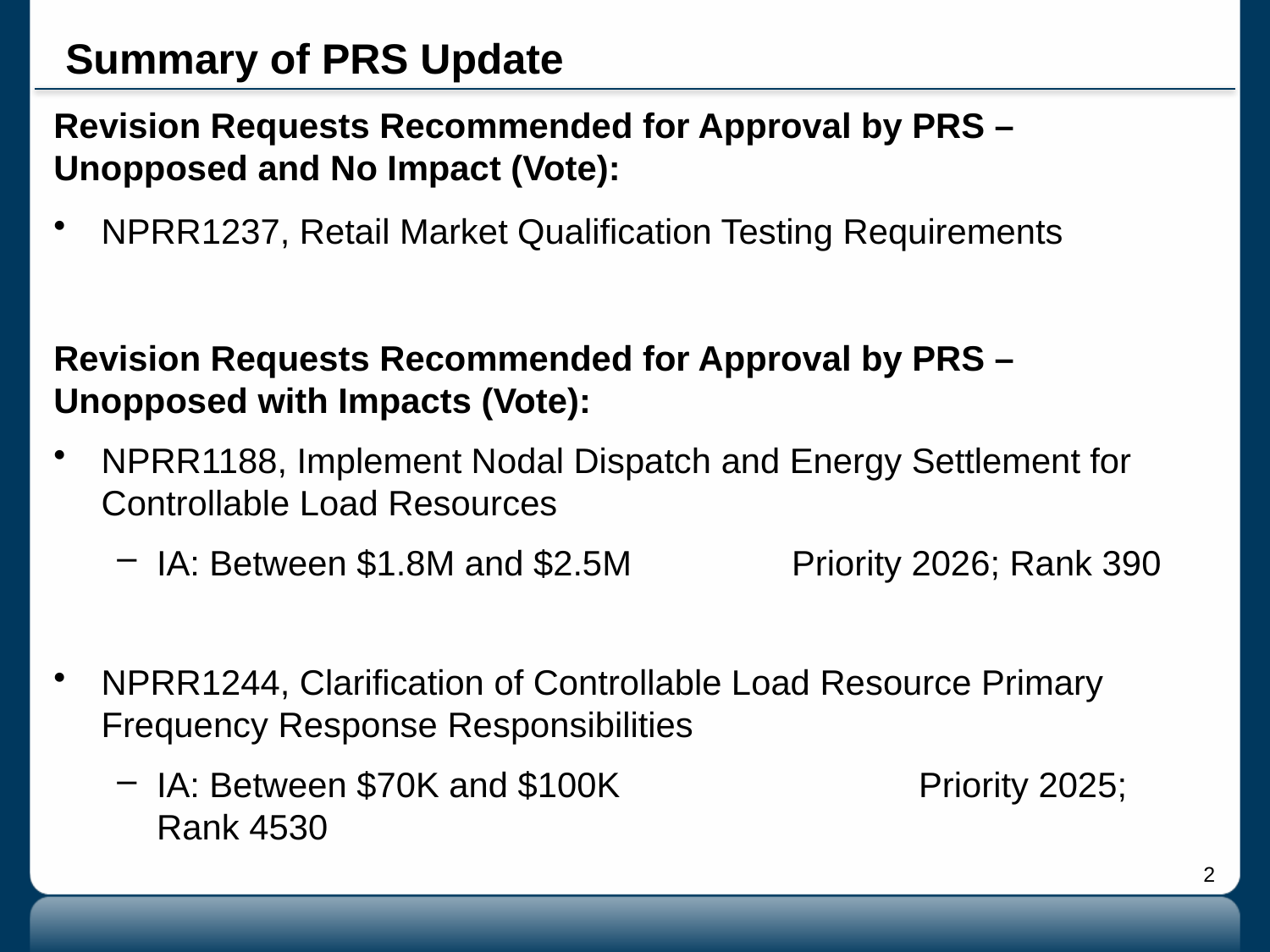

# Summary of PRS Update
Revision Requests Recommended for Approval by PRS – Unopposed and No Impact (Vote):
NPRR1237, Retail Market Qualification Testing Requirements

Revision Requests Recommended for Approval by PRS – Unopposed with Impacts (Vote):
NPRR1188, Implement Nodal Dispatch and Energy Settlement for Controllable Load Resources
IA: Between $1.8M and $2.5M		Priority 2026; Rank 390

NPRR1244, Clarification of Controllable Load Resource Primary Frequency Response Responsibilities
IA: Between $70K and $100K			Priority 2025; Rank 4530